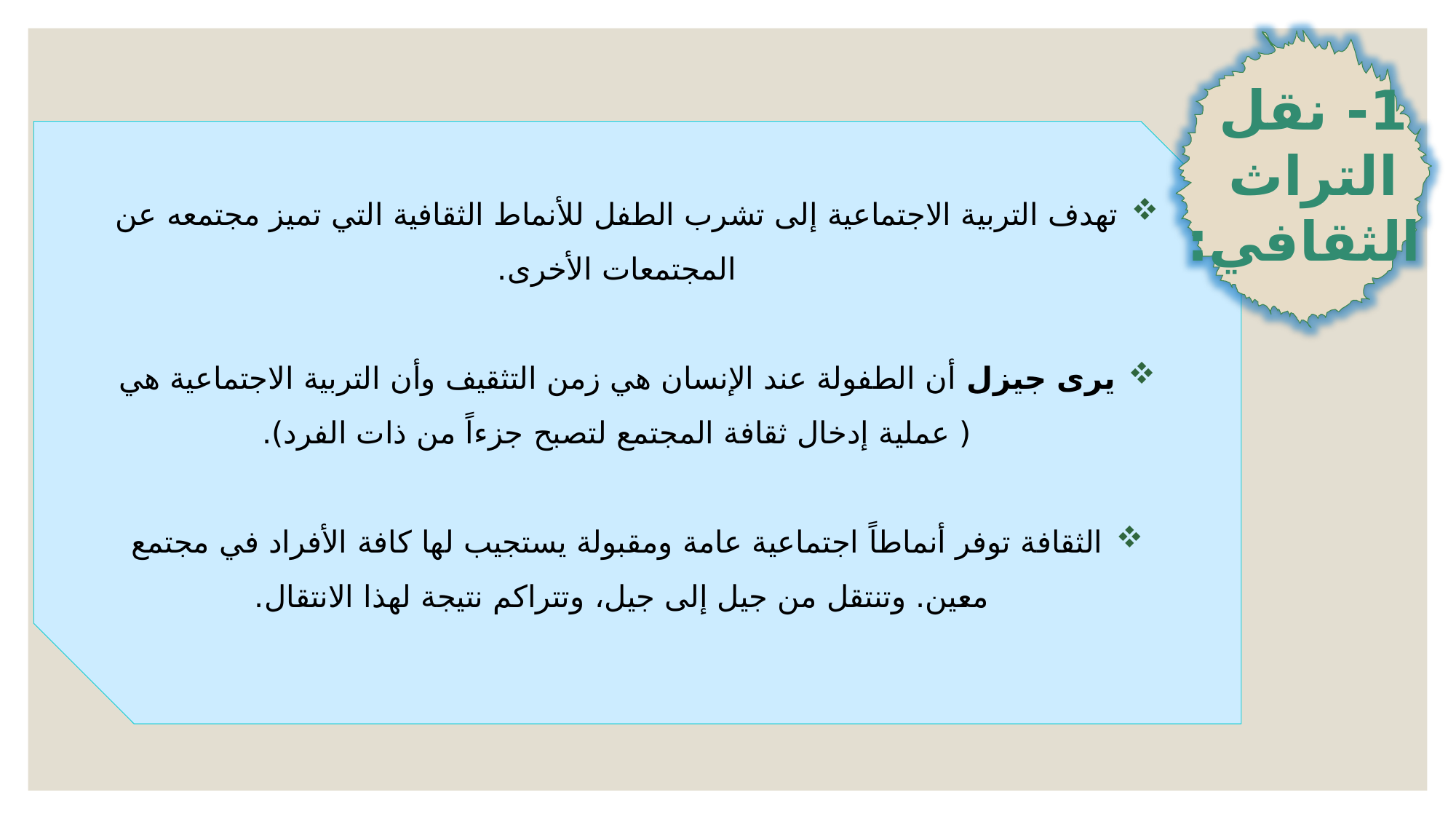

1- نقل
التراث
الثقافي:
تهدف التربية الاجتماعية إلى تشرب الطفل للأنماط الثقافية التي تميز مجتمعه عن المجتمعات الأخرى.

يرى جيزل أن الطفولة عند الإنسان هي زمن التثقيف وأن التربية الاجتماعية هي ( عملية إدخال ثقافة المجتمع لتصبح جزءاً من ذات الفرد).

الثقافة توفر أنماطاً اجتماعية عامة ومقبولة يستجيب لها كافة الأفراد في مجتمع معين. وتنتقل من جيل إلى جيل، وتتراكم نتيجة لهذا الانتقال.